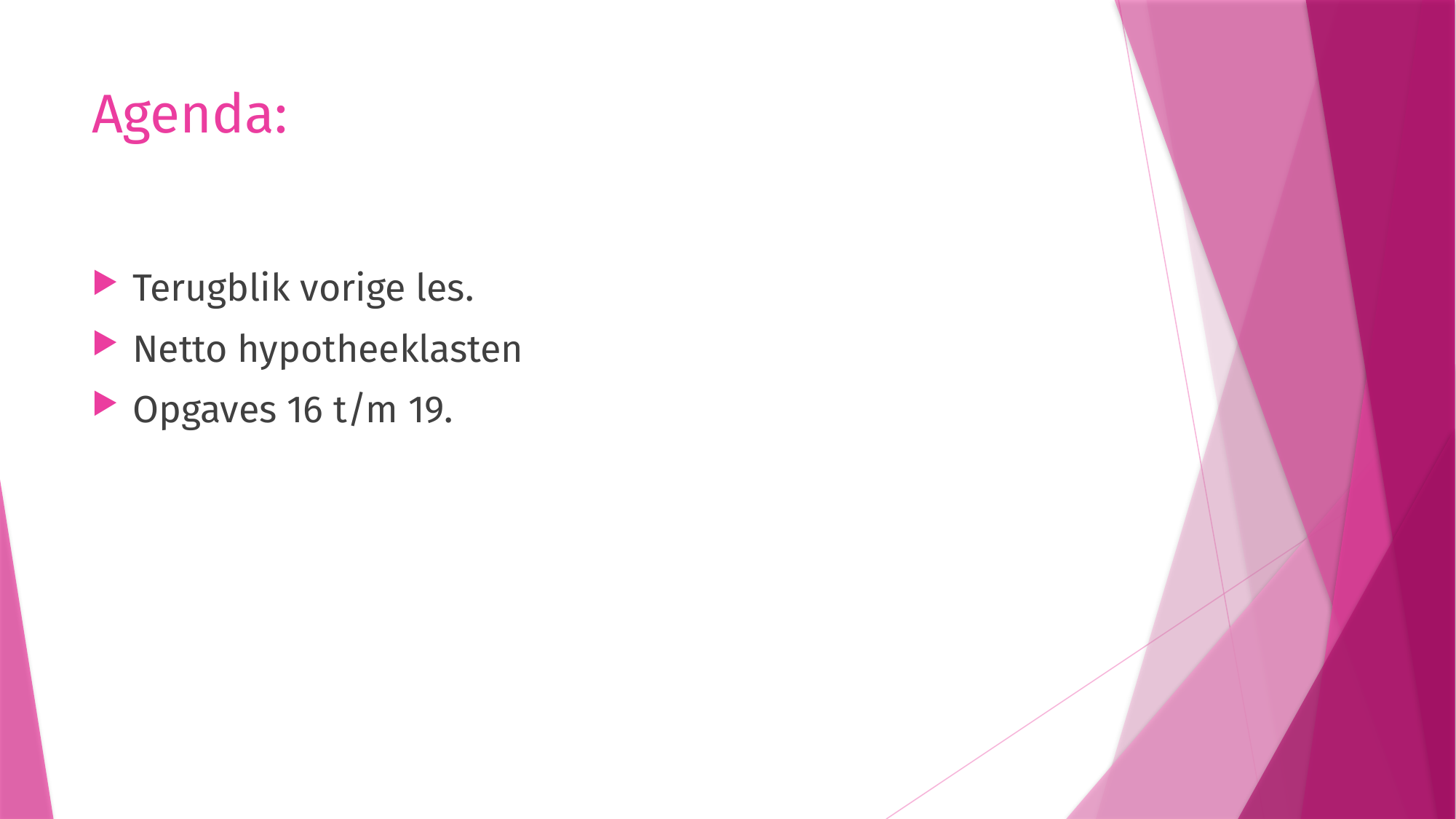

# Agenda:
Terugblik vorige les.
Netto hypotheeklasten
Opgaves 16 t/m 19.